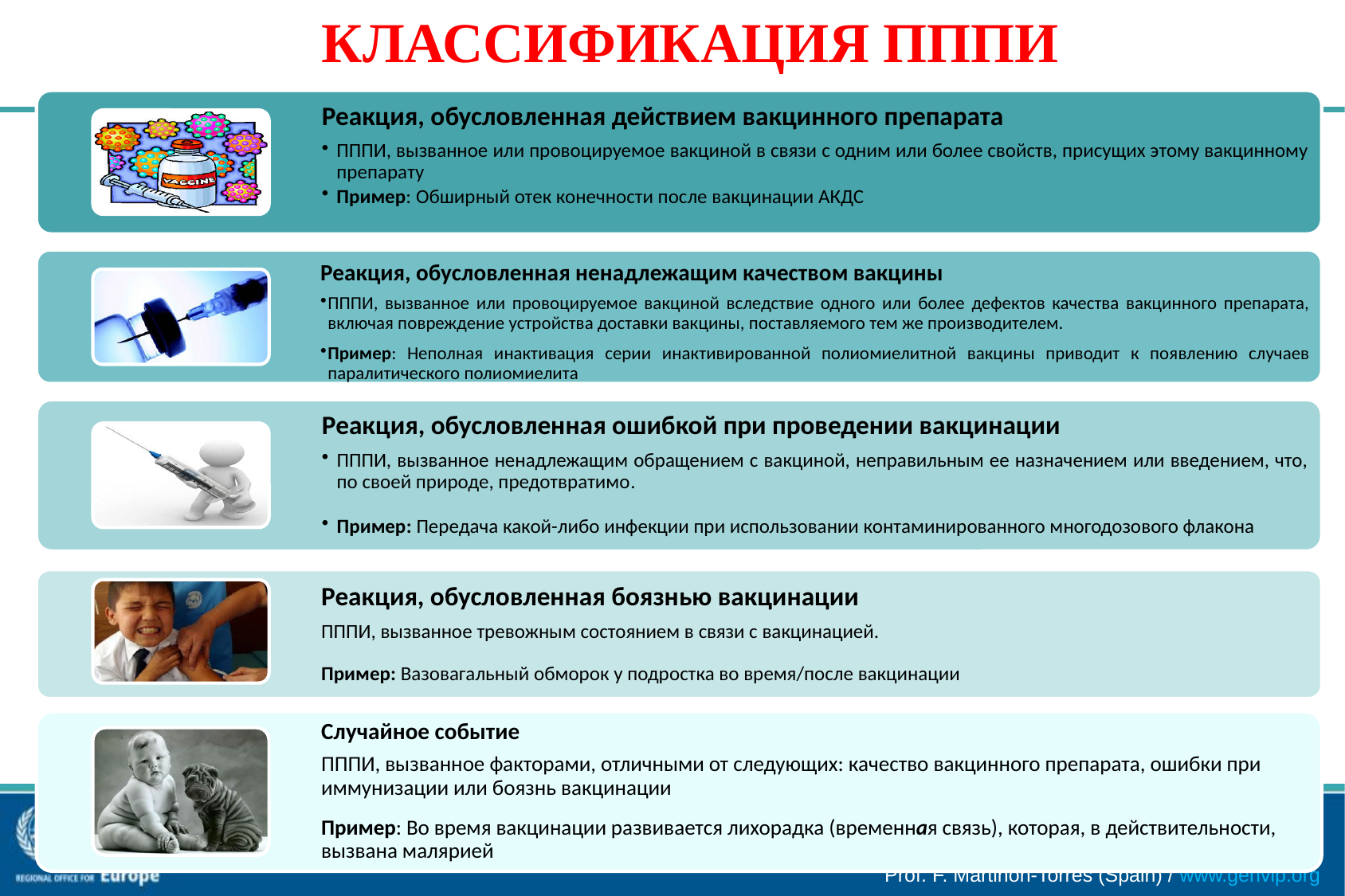

КЛАССИФИКАЦИЯ ПППИ
Реакция, обусловленная действием вакцинного препарата
ПППИ, вызванное или провоцируемое вакциной в связи с одним или более свойств, присущих этому вакцинному препарату
Пример: Обширный отек конечности после вакцинации АКДС
Реакция, обусловленная ненадлежащим качеством вакцины
ПППИ, вызванное или провоцируемое вакциной вследствие одного или более дефектов качества вакцинного препарата, включая повреждение устройства доставки вакцины, поставляемого тем же производителем.

Пример: Неполная инактивация серии инактивированной полиомиелитной вакцины приводит к появлению случаев паралитического полиомиелита
Реакция, обусловленная ошибкой при проведении вакцинации
ПППИ, вызванное ненадлежащим обращением с вакциной, неправильным ее назначением или введением, что, по своей природе, предотвратимо.

Пример: Передача какой-либо инфекции при использовании контаминированного многодозового флакона
Реакция, обусловленная боязнью вакцинации
ПППИ, вызванное тревожным состоянием в связи с вакцинацией.

Пример: Вазовагальный обморок у подростка во время/после вакцинации
Случайное событие
ПППИ, вызванное факторами, отличными от следующих: качество вакцинного препарата, ошибки при иммунизации или боязнь вакцинации

Пример: Во время вакцинации развивается лихорадка (временная связь), которая, в действительности, вызвана малярией
24